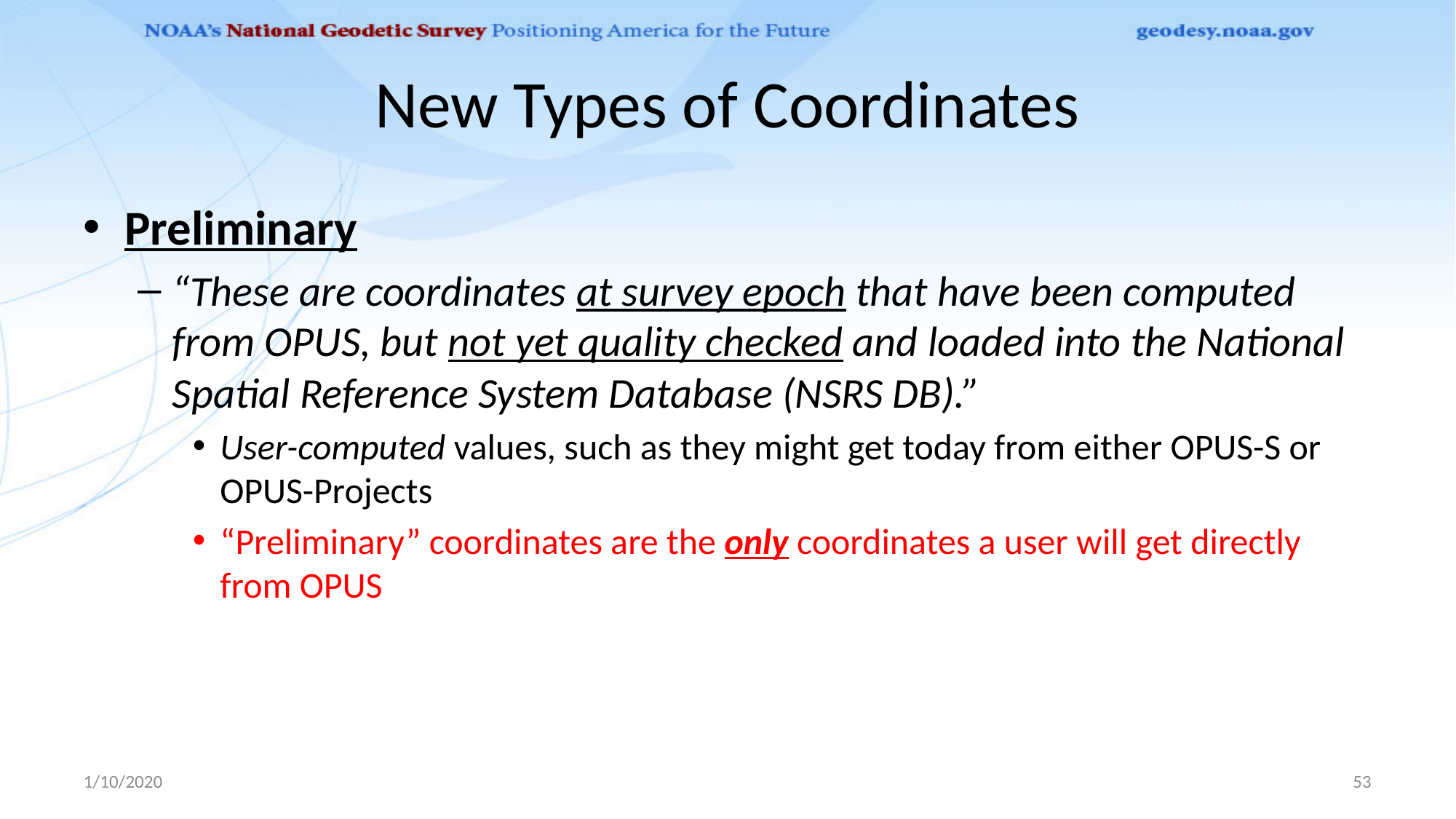

# New Types of Coordinates
Preliminary
“These are coordinates at survey epoch that have been computed from OPUS, but not yet quality checked and loaded into the National Spatial Reference System Database (NSRS DB).”
User-computed values, such as they might get today from either OPUS-S or OPUS-Projects
“Preliminary” coordinates are the only coordinates a user will get directly from OPUS

1/10/2020
53